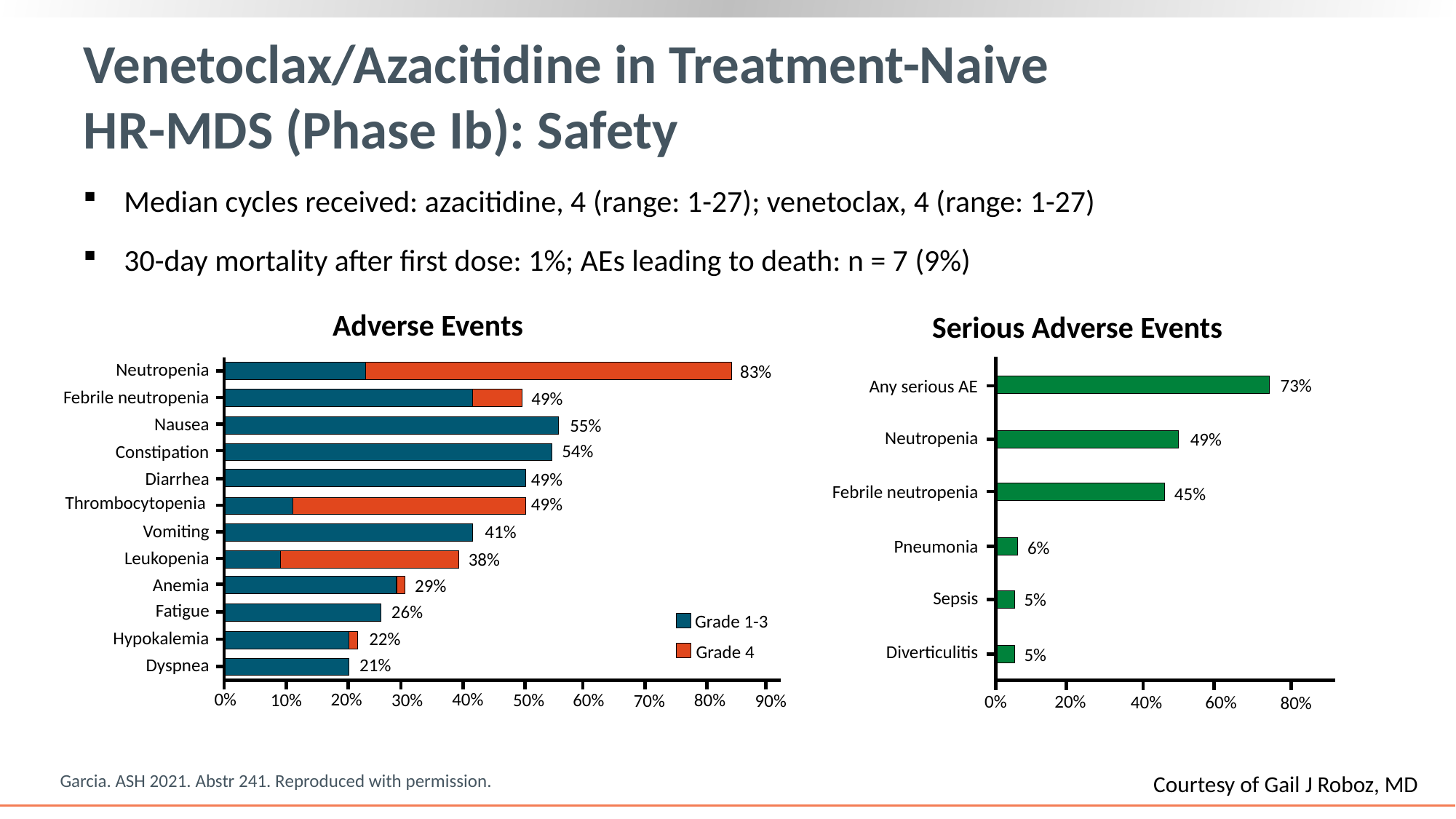

# Venetoclax/Azacitidine in Treatment-Naive HR-MDS (Phase Ib): Safety
Median cycles received: azacitidine, 4 (range: 1-27); venetoclax, 4 (range: 1-27)
30-day mortality after first dose: 1%; AEs leading to death: n = 7 (9%)

Adverse Events
Serious Adverse Events
Neutropenia
83%

73%
Any serious AE

Febrile neutropenia
49%

Nausea
55%

Neutropenia
49%

54%
Constipation

Diarrhea
49%

Febrile neutropenia
45%

Thrombocytopenia
49%

Vomiting
41%

Pneumonia
6%

Leukopenia
38%

Anemia
29%

Sepsis
5%

Fatigue
26%

Grade 1-3

Hypokalemia
22%

Grade 4
Diverticulitis
5%

Dyspnea
21%

0%
20%
40%
60%
10%
30%
80%
50%
70%
90%
0%
20%
40%
60%
80%
Garcia. ASH 2021. Abstr 241. Reproduced with permission.
Courtesy of Gail J Roboz, MD